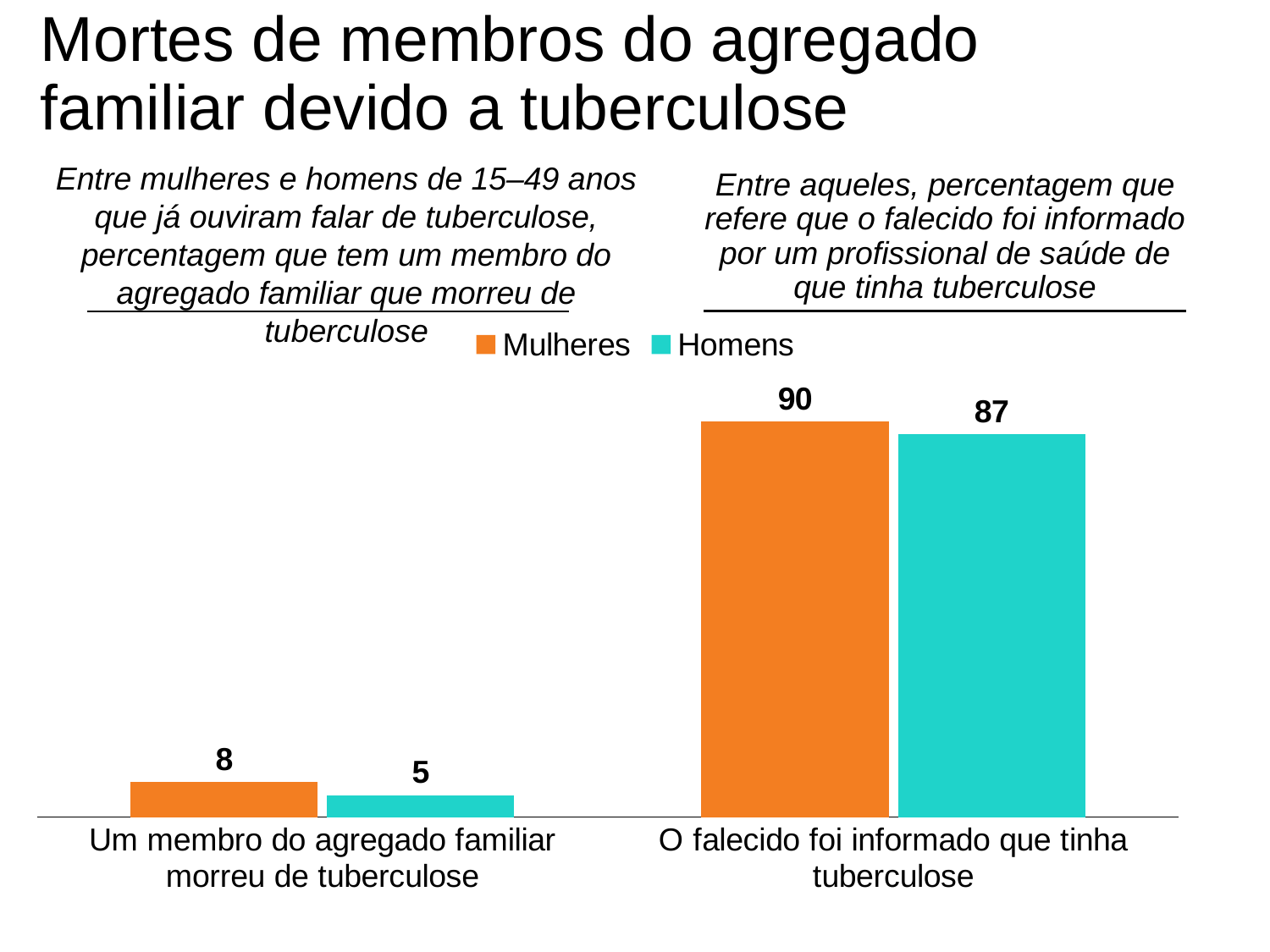

# Mortes de membros do agregado familiar devido a tuberculose
Entre mulheres e homens de 15–49 anos que já ouviram falar de tuberculose, percentagem que tem um membro do agregado familiar que morreu de tuberculose
Entre aqueles, percentagem que refere que o falecido foi informado por um profissional de saúde de que tinha tuberculose

### Chart

| Category | Mulheres | Homens |
|---|---|---|
| Um membro do agregado familiar morreu de tuberculose | 8.0 | 5.0 |
| O falecido foi informado que tinha tuberculose | 90.0 | 87.0 |